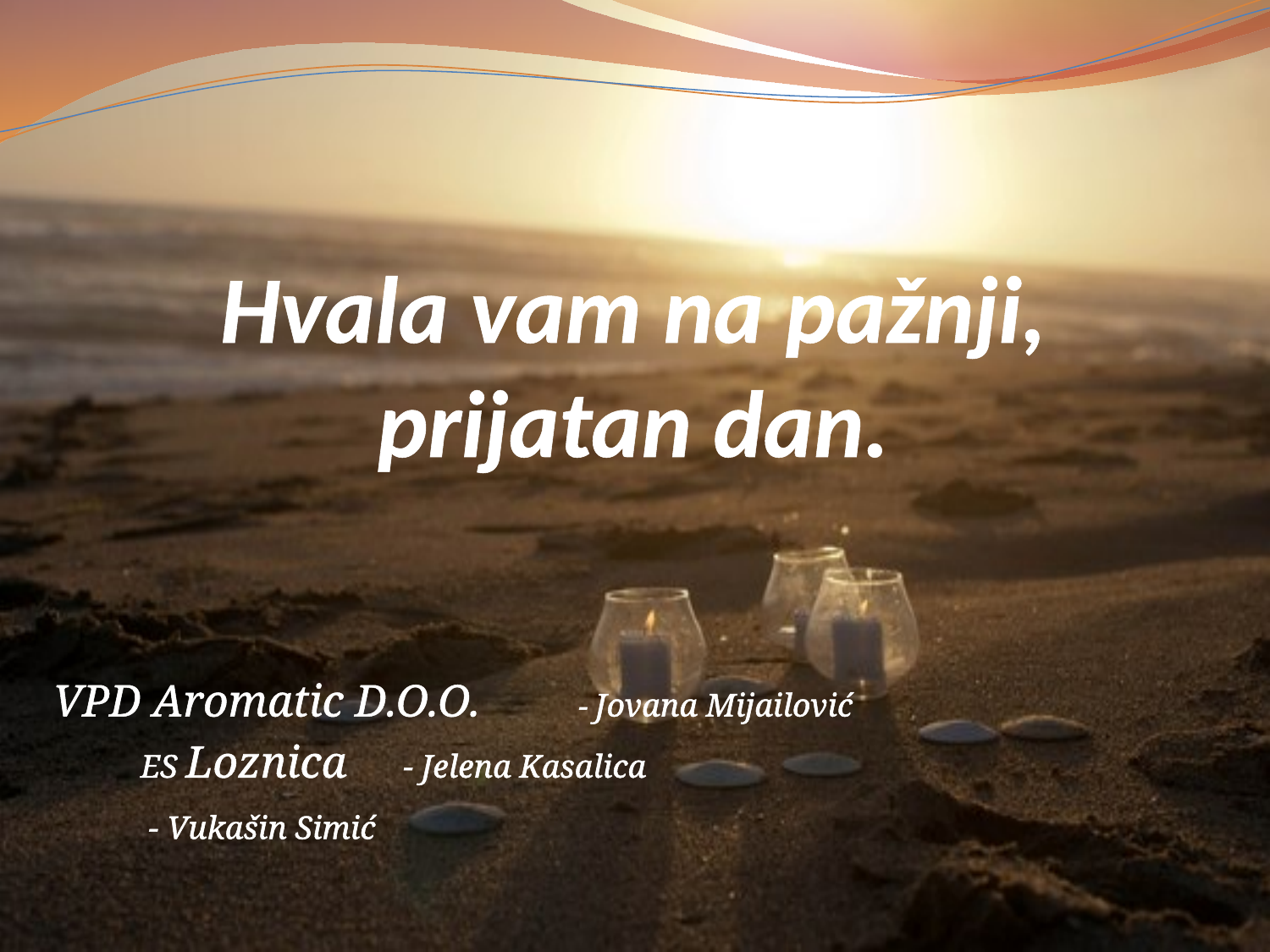

# Hvala vam na pažnji, prijatan dan.
VPD Aromatic D.O.O.			- Jovana Mijailović
	ES Loznica				- Jelena Kasalica
						 - Vukašin Simić